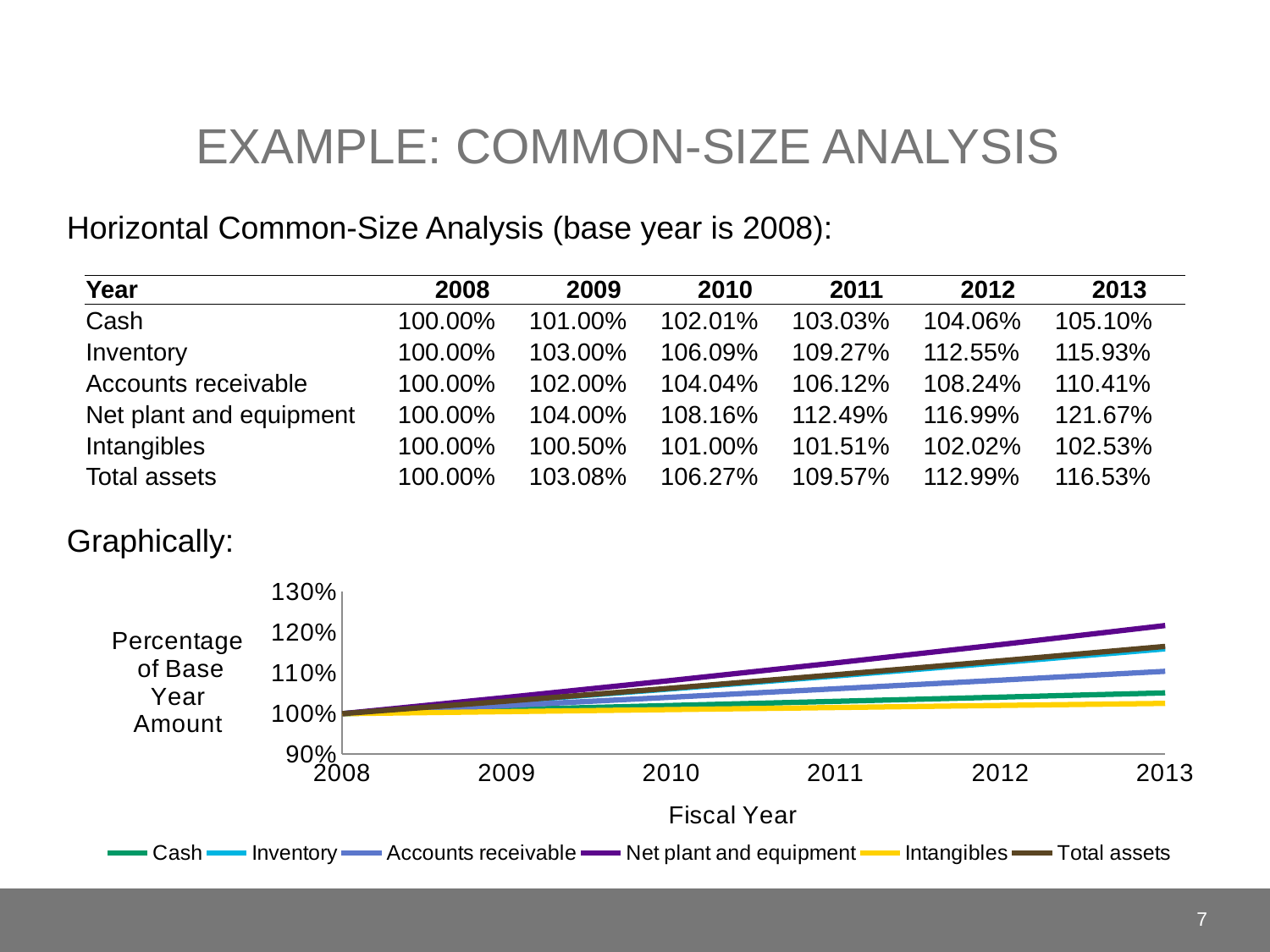

# Example: Common-Size Analysis
Horizontal Common-Size Analysis (base year is 2008):

Graphically:
| Year | 2008 | 2009 | 2010 | 2011 | 2012 | 2013 |
| --- | --- | --- | --- | --- | --- | --- |
| Cash | 100.00% | 101.00% | 102.01% | 103.03% | 104.06% | 105.10% |
| Inventory | 100.00% | 103.00% | 106.09% | 109.27% | 112.55% | 115.93% |
| Accounts receivable | 100.00% | 102.00% | 104.04% | 106.12% | 108.24% | 110.41% |
| Net plant and equipment | 100.00% | 104.00% | 108.16% | 112.49% | 116.99% | 121.67% |
| Intangibles | 100.00% | 100.50% | 101.00% | 101.51% | 102.02% | 102.53% |
| Total assets | 100.00% | 103.08% | 106.27% | 109.57% | 112.99% | 116.53% |

### Chart

| Category | Cash | Inventory | Accounts receivable | Net plant and equipment | Intangibles | Total assets |
|---|---|---|---|---|---|---|
| 2008 | 1.0 | 1.0 | 1.0 | 1.0 | 1.0 | 1.0 |
| 2009 | 1.01 | 1.03 | 1.02 | 1.04 | 1.0049999999999977 | 1.030828571428572 |
| 2010 | 1.0201 | 1.0609000000000002 | 1.0404 | 1.0815999999999977 | 1.0100249999999977 | 1.0627314285714287 |
| 2011 | 1.030301 | 1.0927270000000002 | 1.061208 | 1.1248639999999999 | 1.015075125 | 1.0957480099999999 |
| 2012 | 1.0406040099999998 | 1.12550881 | 1.0824321600000022 | 1.1698585600000022 | 1.0201505006250016 | 1.1299192433214278 |
| 2013 | 1.0510100500999977 | 1.1592740743 | 1.1040808032000022 | 1.2166529024 | 1.0252512531281224 | 1.1652876023813221 |
7